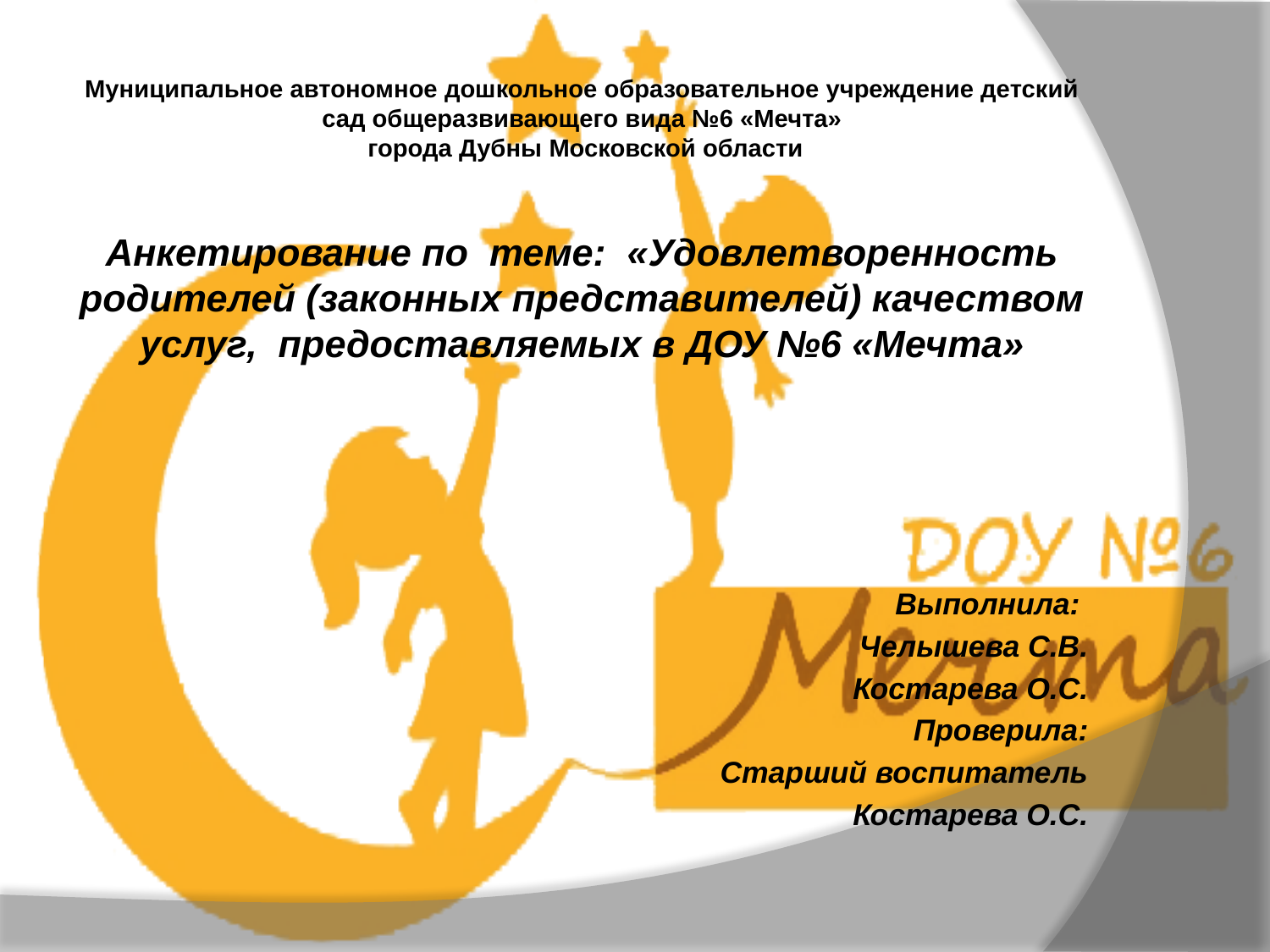

# Муниципальное автономное дошкольное образовательное учреждение детский сад общеразвивающего вида №6 «Мечта» города Дубны Московской области
Анкетирование по  теме:  «Удовлетворенность родителей (законных представителей) качеством услуг,  предоставляемых в ДОУ №6 «Мечта»

Выполнила:
Челышева С.В.
Костарева О.С.
      Проверила:
Старший воспитатель
Костарева О.С.